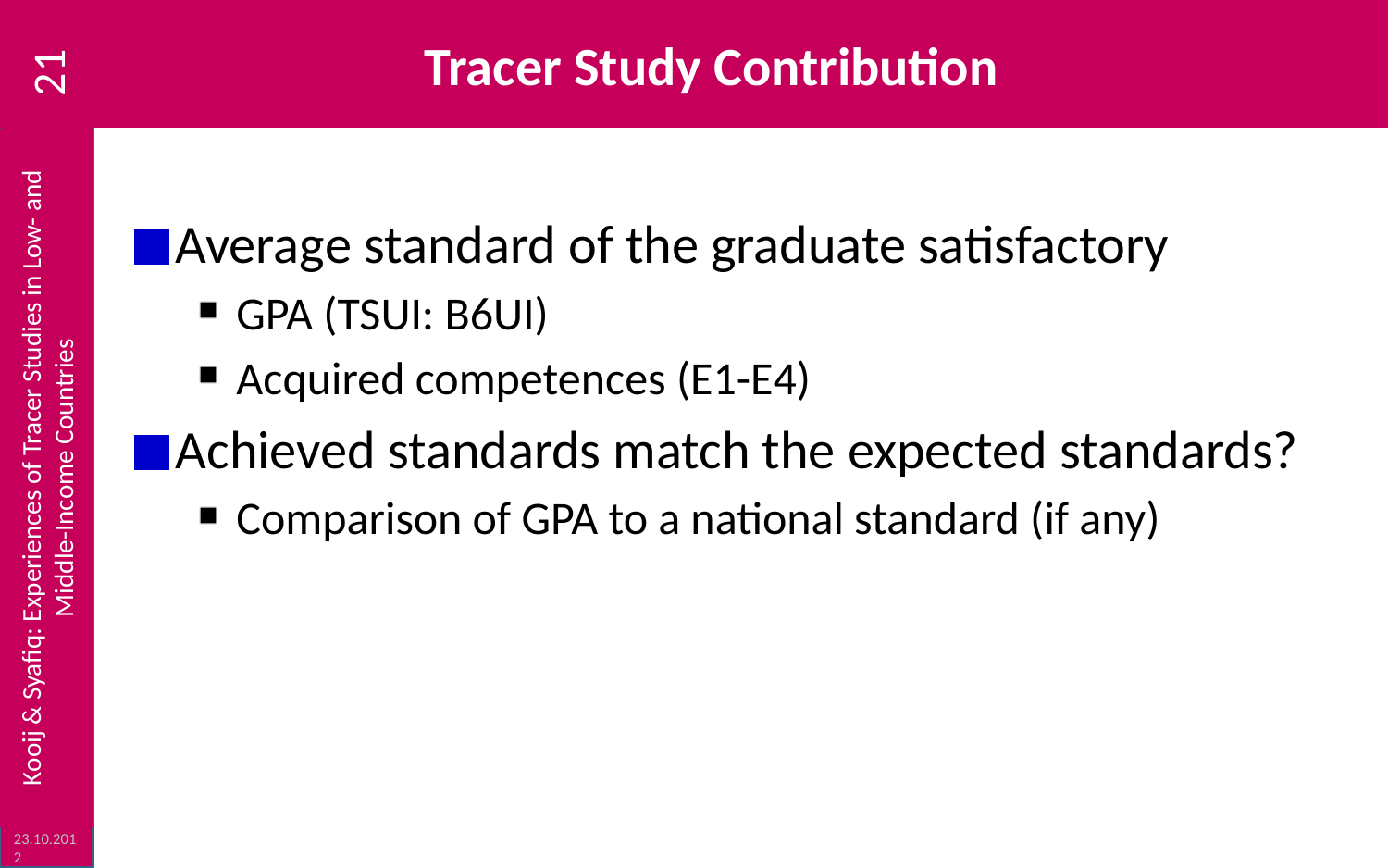

# Tracer Study Contribution
21
Average standard of the graduate satisfactory
GPA (TSUI: B6UI)
Acquired competences (E1-E4)
Achieved standards match the expected standards?
Comparison of GPA to a national standard (if any)
Kooij & Syafiq: Experiences of Tracer Studies in Low- and Middle-Income Countries
23.10.2012